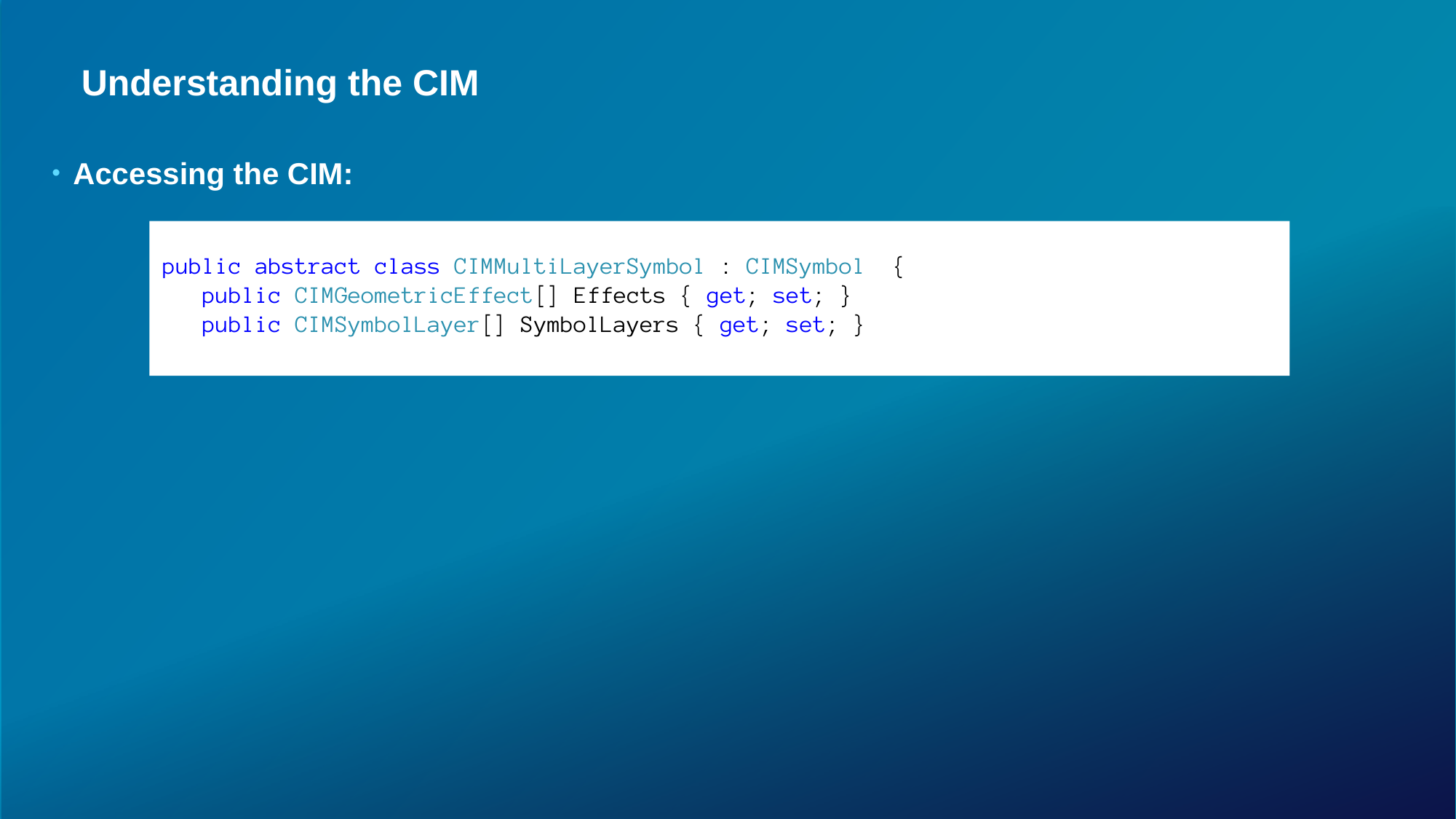

# Understanding the CIM
Accessing the CIM:

 public abstract class CIMMultiLayerSymbol : CIMSymbol  {
    public CIMGeometricEffect[] Effects { get; set; }
    public CIMSymbolLayer[] SymbolLayers { get; set; }